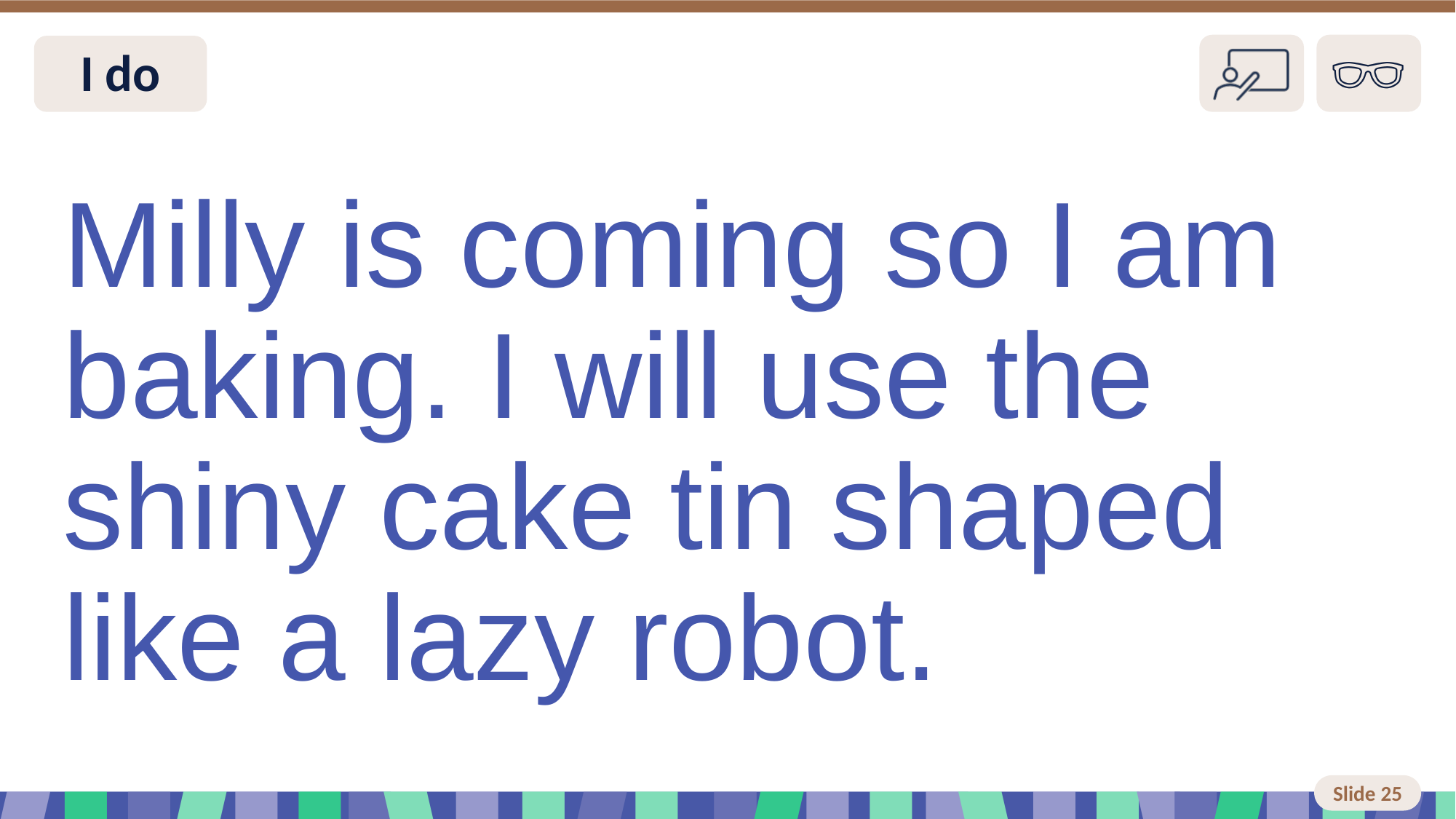

Slide 25 I do
Milly is coming so I am baking. I will use the shiny cake tin shaped like a lazy robot.